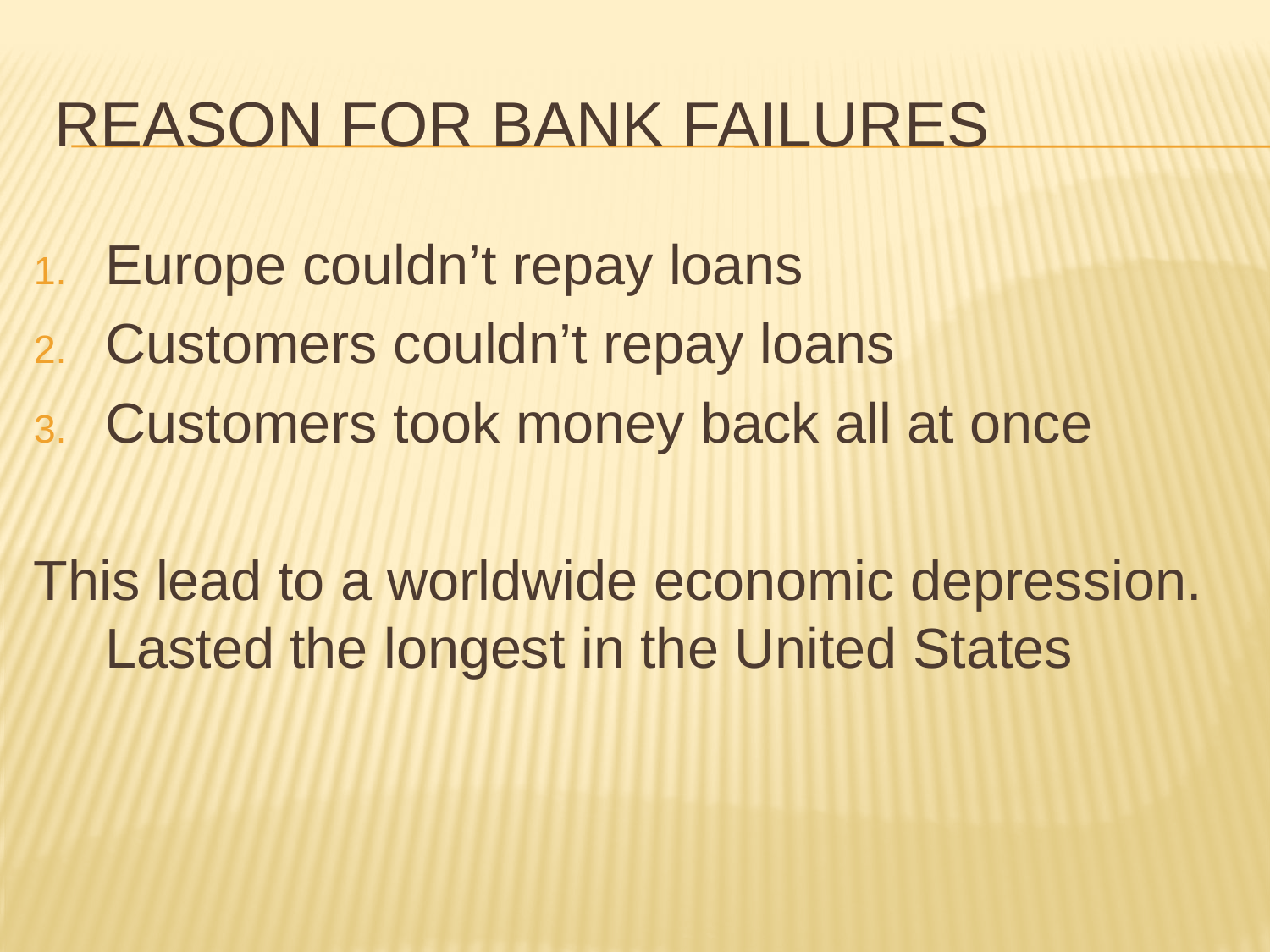

# Reason for Bank Failures
Europe couldn’t repay loans
Customers couldn’t repay loans
Customers took money back all at once

This lead to a worldwide economic depression. Lasted the longest in the United States